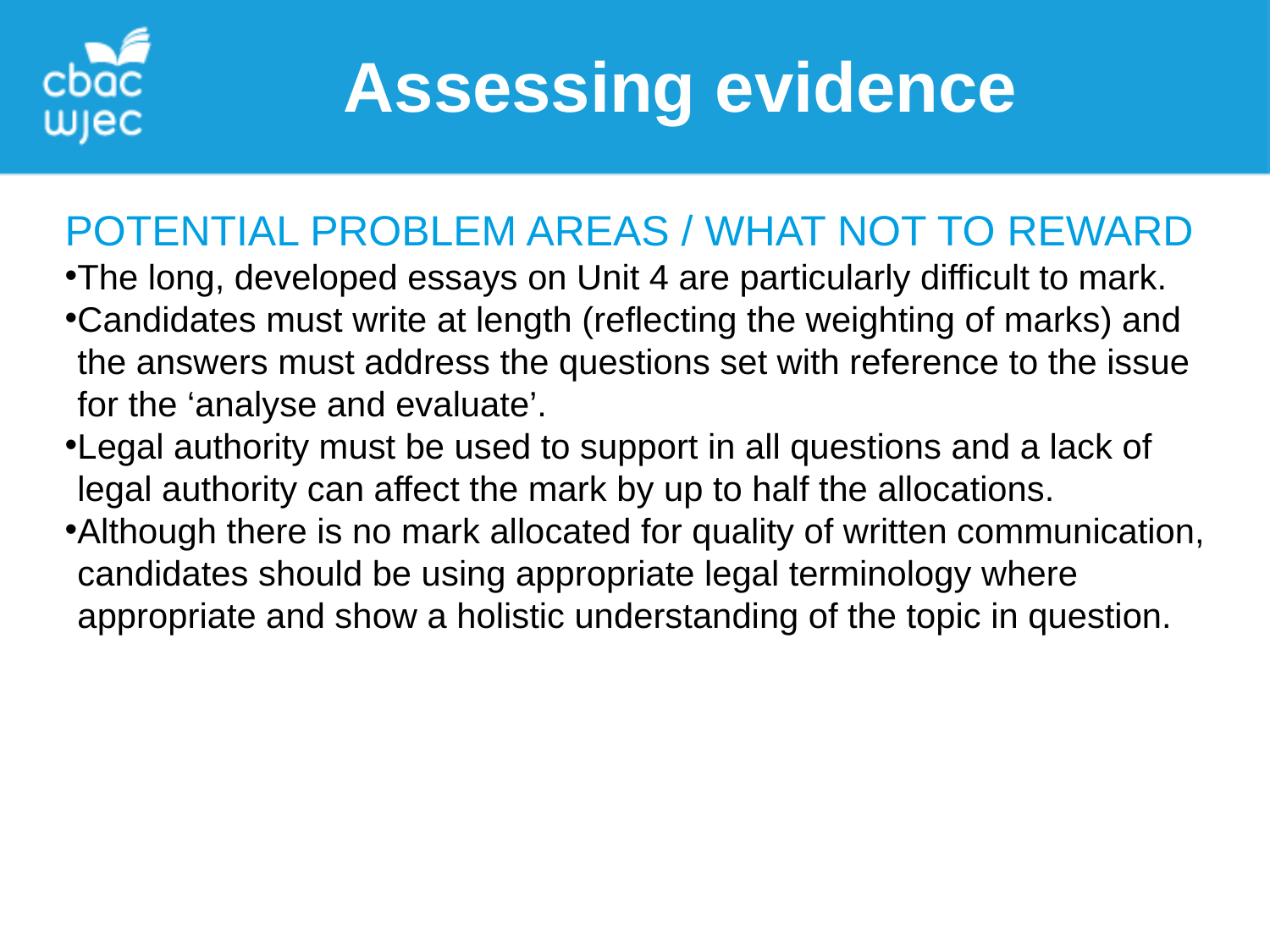

Assessing evidence
POTENTIAL PROBLEM AREAS / WHAT NOT TO REWARD
The long, developed essays on Unit 4 are particularly difficult to mark.
Candidates must write at length (reflecting the weighting of marks) and the answers must address the questions set with reference to the issue for the ‘analyse and evaluate’.
Legal authority must be used to support in all questions and a lack of legal authority can affect the mark by up to half the allocations.
Although there is no mark allocated for quality of written communication, candidates should be using appropriate legal terminology where appropriate and show a holistic understanding of the topic in question.